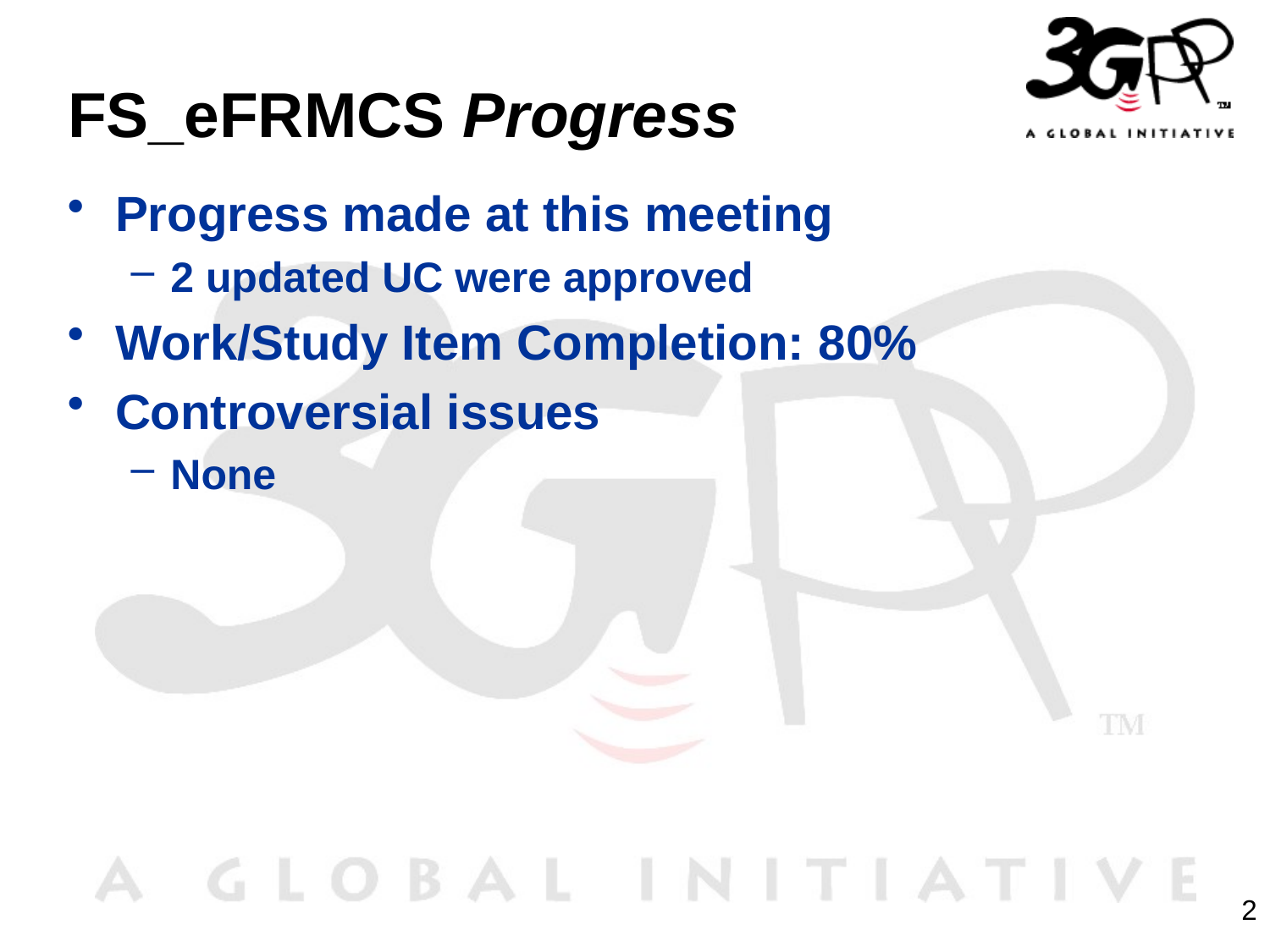

# FS_eFRMCS Progress
Progress made at this meeting
2 updated UC were approved
Work/Study Item Completion: 80%
Controversial issues
None
2